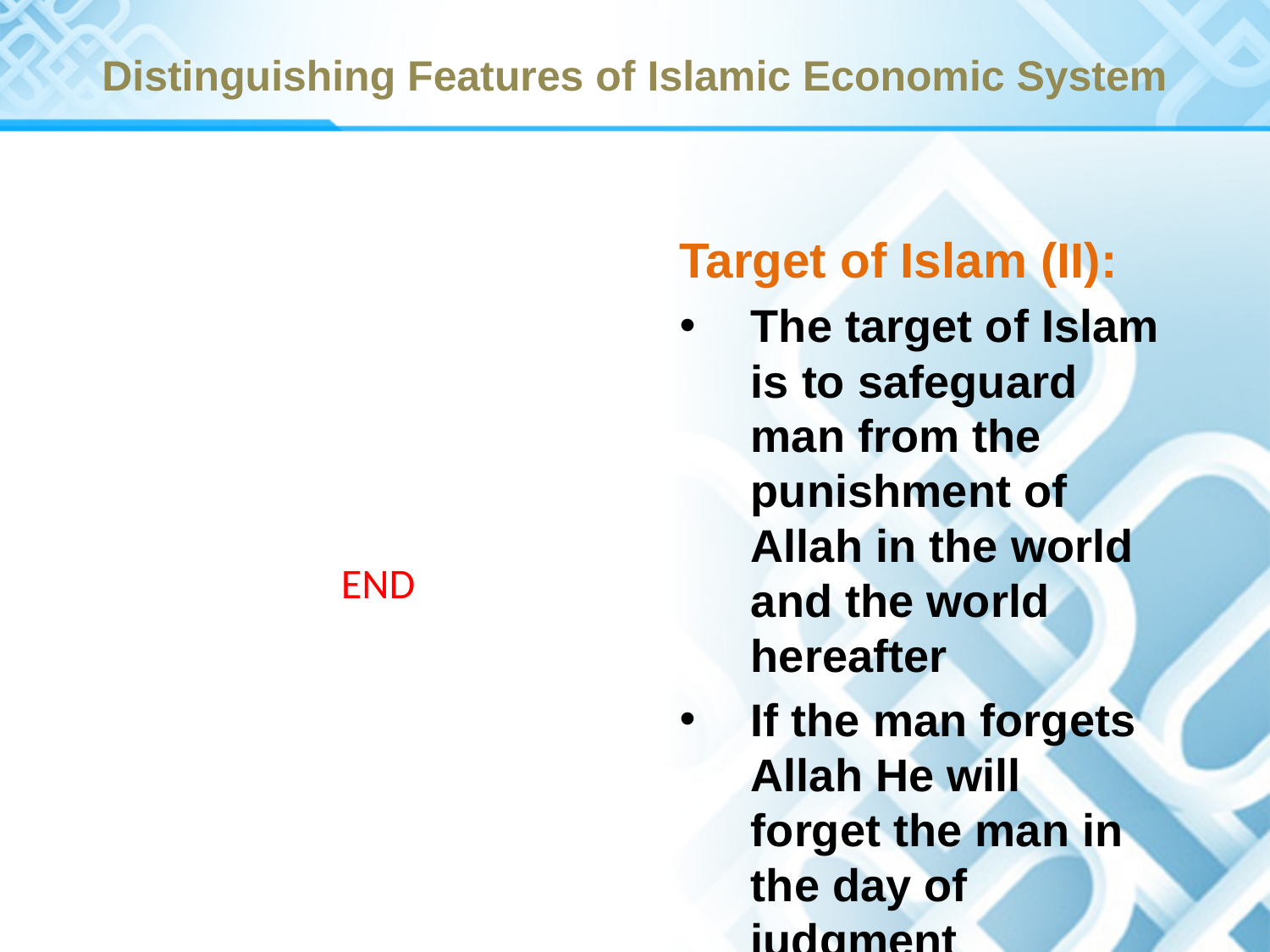

Distinguishing Features of Islamic Economic System
Target of Islam (II):
The target of Islam is to safeguard man from the punishment of Allah in the world and the world hereafter
If the man forgets Allah He will forget the man in the day of judgment
END